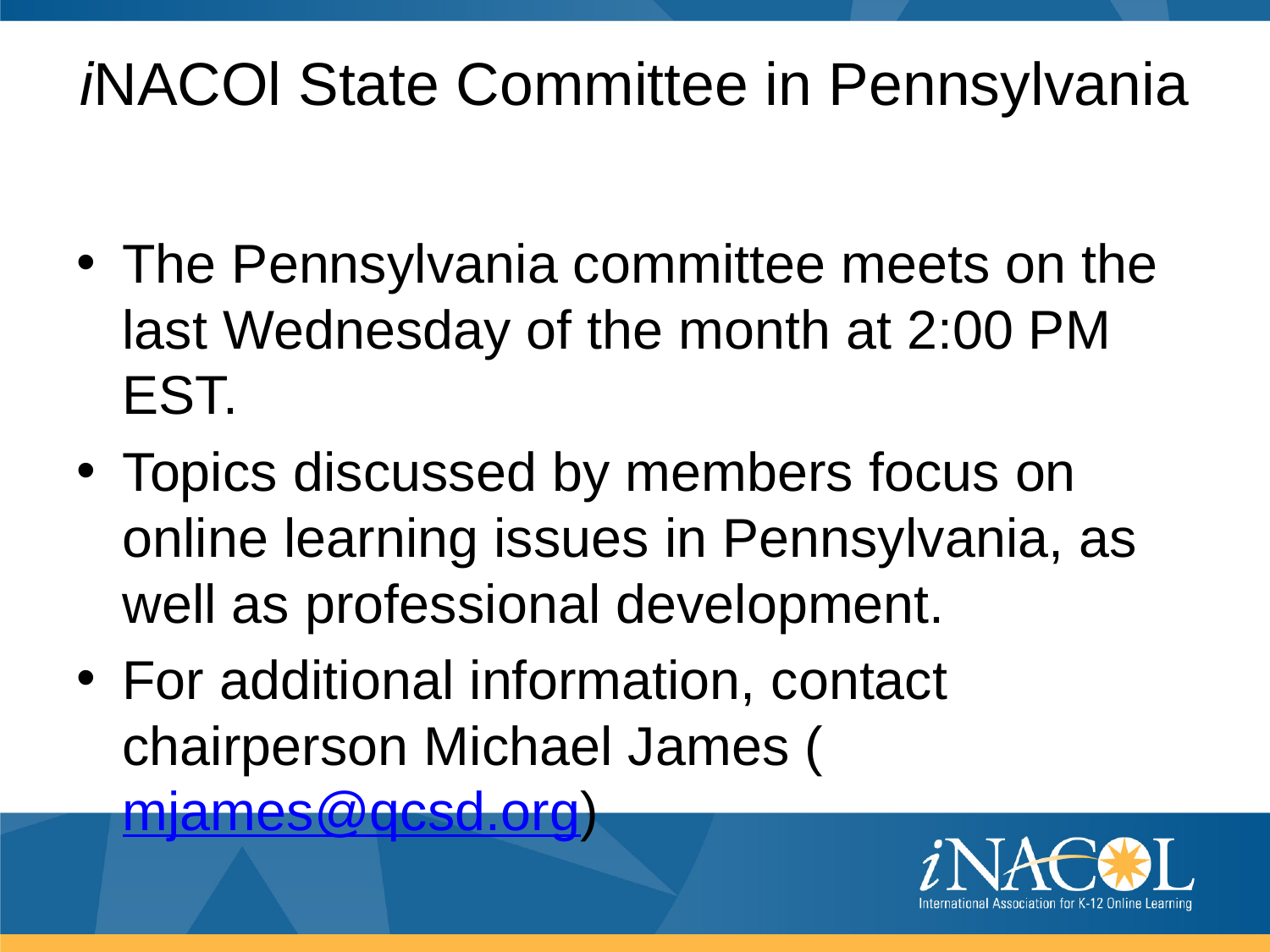

# iNACOl State Committee in Pennsylvania
The Pennsylvania committee meets on the last Wednesday of the month at 2:00 PM EST.
Topics discussed by members focus on online learning issues in Pennsylvania, as well as professional development.
For additional information, contact chairperson Michael James (mjames@qcsd.org)